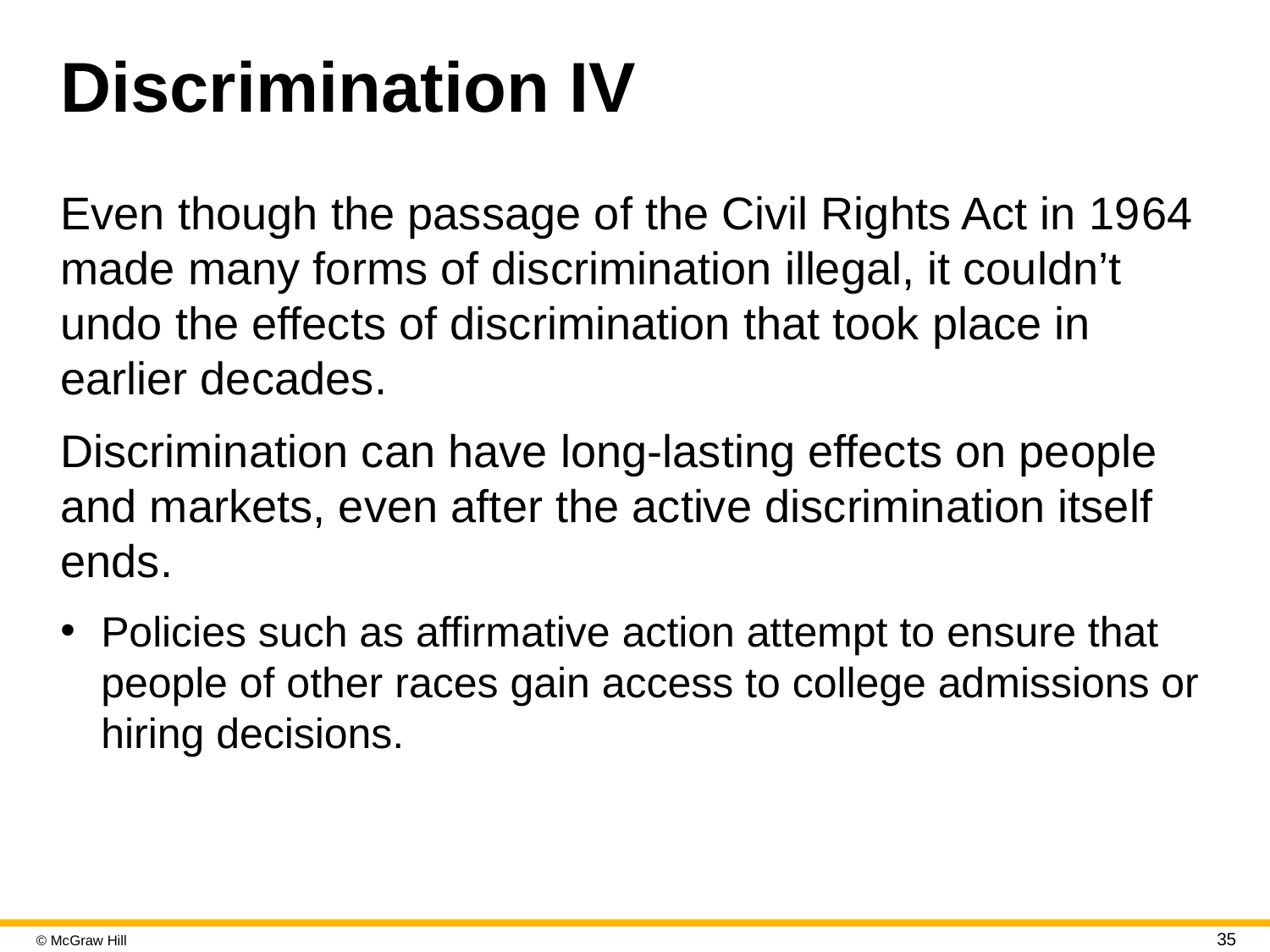

# Discrimination IV
Even though the passage of the Civil Rights Act in 19 64 made many forms of discrimination illegal, it couldn’t undo the effects of discrimination that took place in earlier decades.
Discrimination can have long-lasting effects on people and markets, even after the active discrimination itself ends.
Policies such as affirmative action attempt to ensure that people of other races gain access to college admissions or hiring decisions.